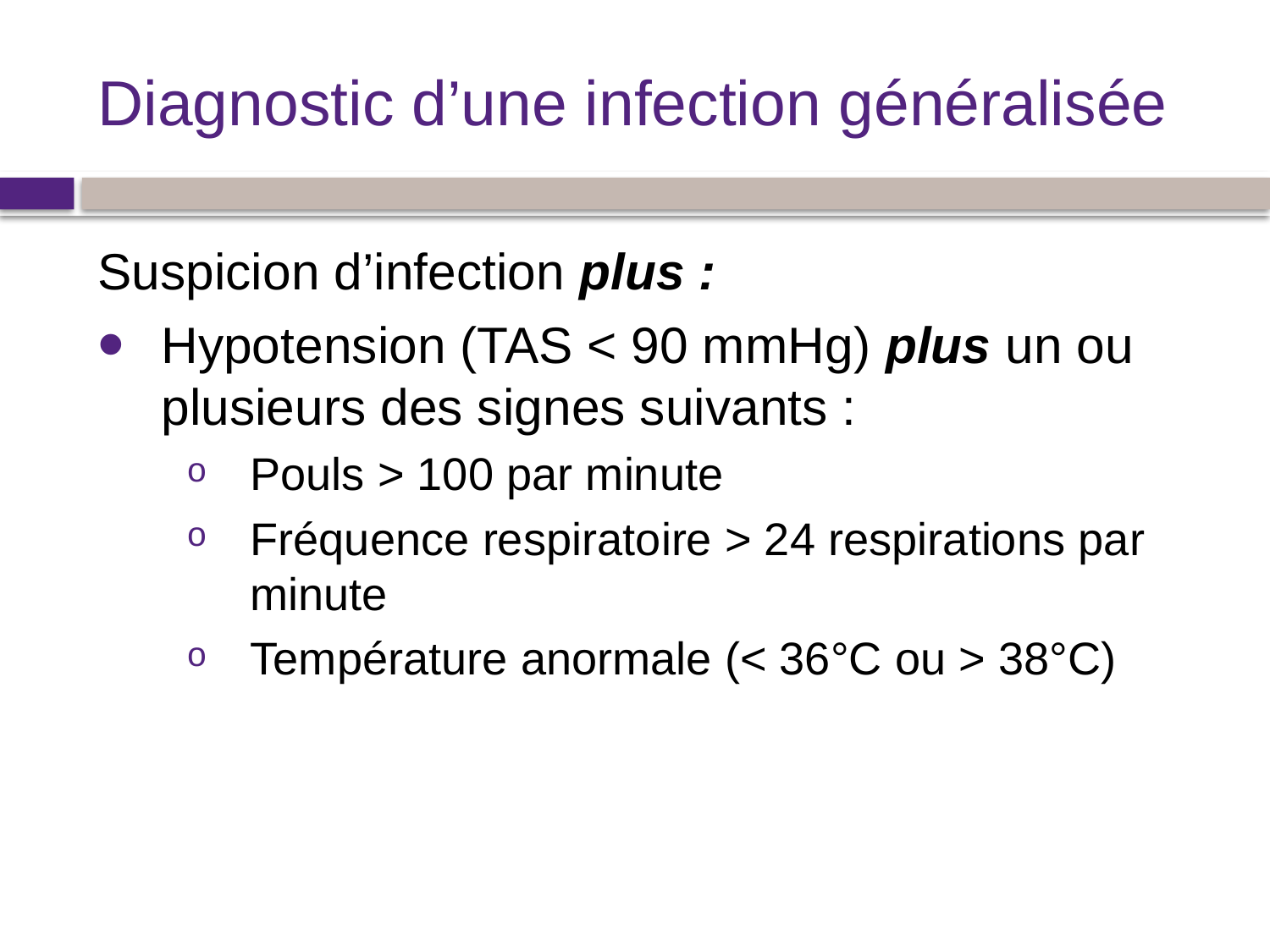

# Diagnostic d’une infection généralisée
Suspicion d’infection plus :
Hypotension (TAS < 90 mmHg) plus un ou plusieurs des signes suivants :
Pouls > 100 par minute
Fréquence respiratoire > 24 respirations par minute
Température anormale (< 36°C ou > 38°C)